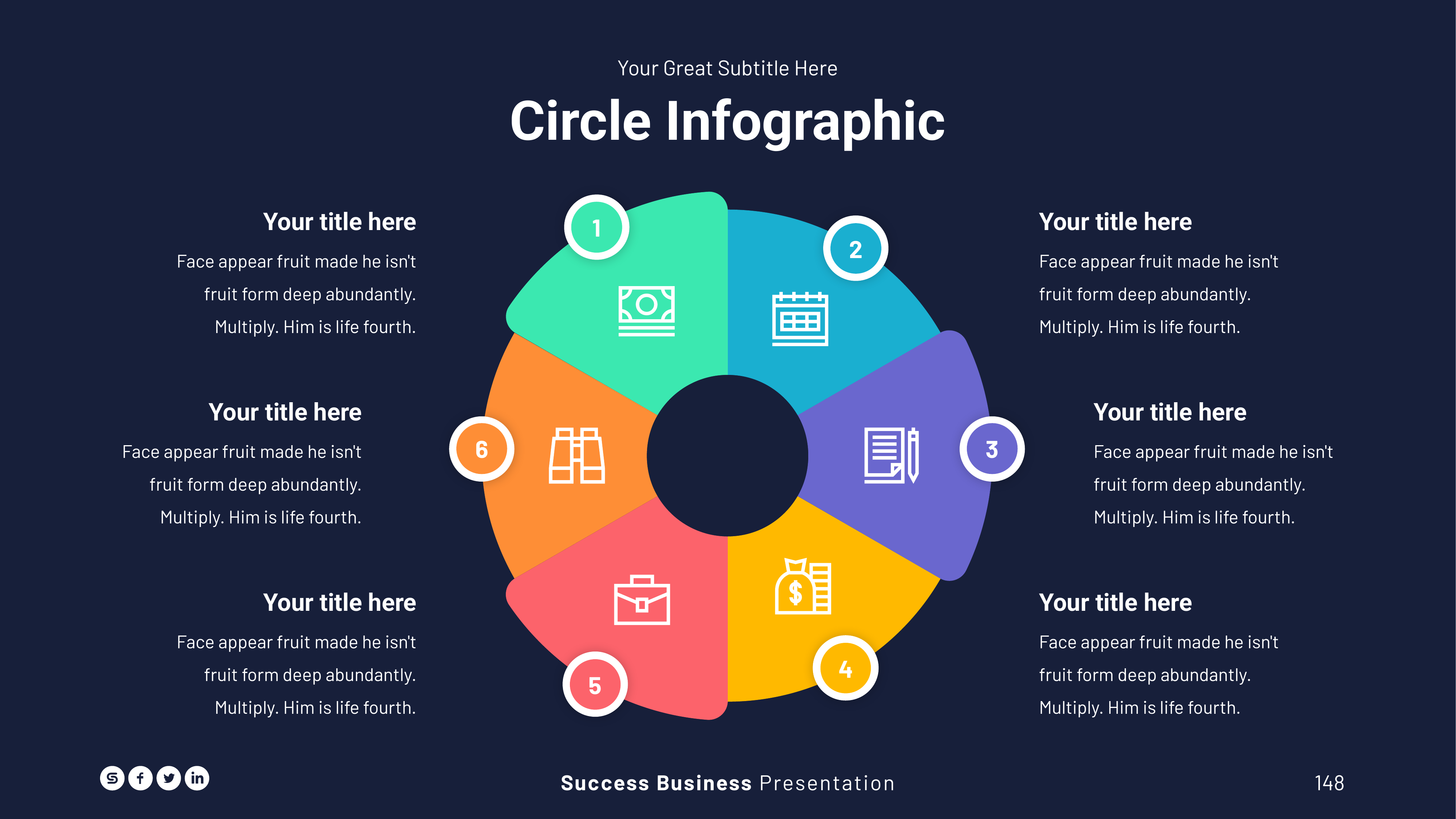

Your Great Subtitle Here
Circle Infographic
Your title here
Face appear fruit made he isn't fruit form deep abundantly. Multiply. Him is life fourth.
Your title here
Face appear fruit made he isn't fruit form deep abundantly. Multiply. Him is life fourth.

1

2

Your title here
Face appear fruit made he isn't fruit form deep abundantly. Multiply. Him is life fourth.
Your title here
Face appear fruit made he isn't fruit form deep abundantly. Multiply. Him is life fourth.

6

3

Your title here
Face appear fruit made he isn't fruit form deep abundantly. Multiply. Him is life fourth.
Your title here
Face appear fruit made he isn't fruit form deep abundantly. Multiply. Him is life fourth.

4

5